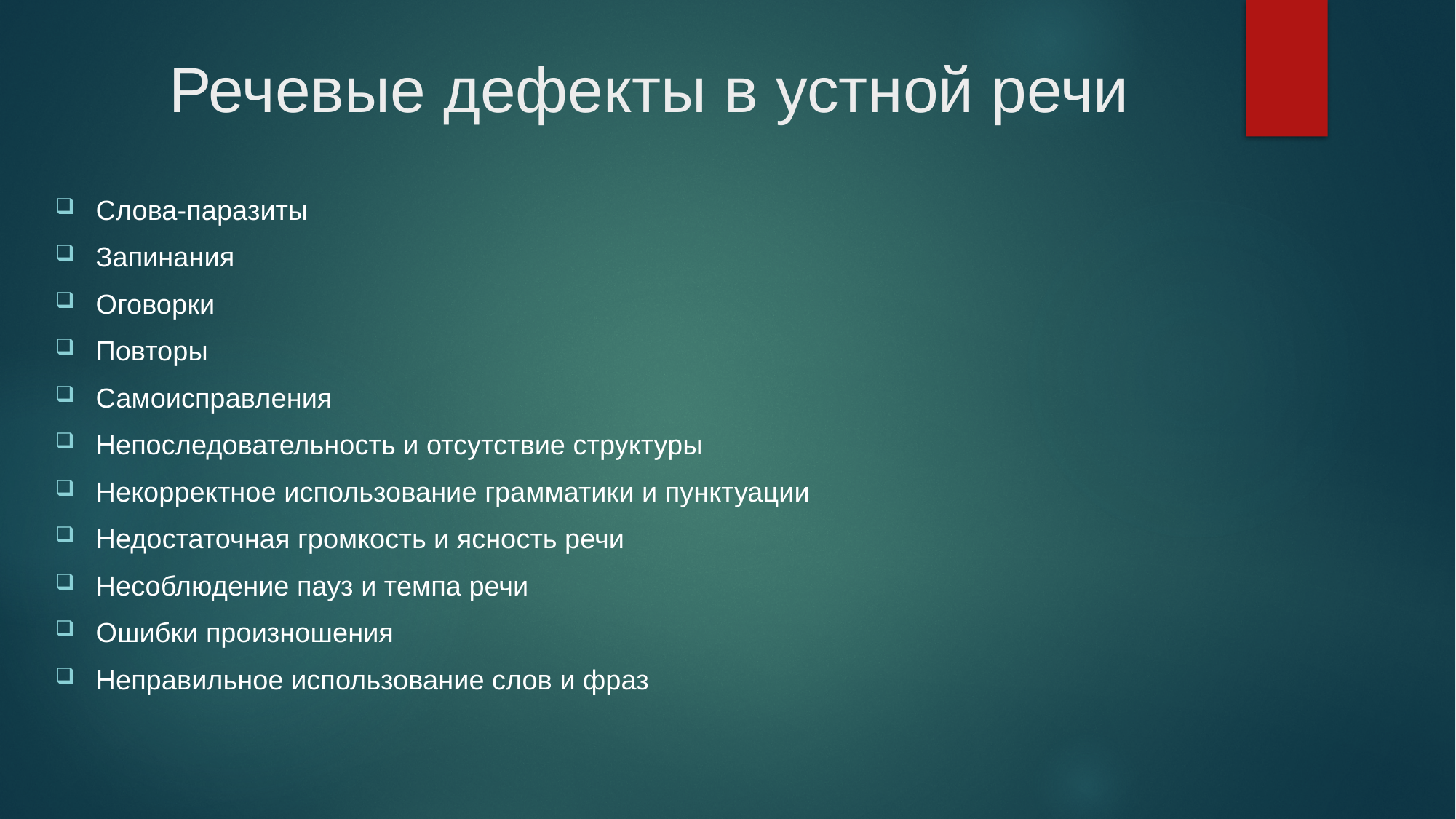

# Речевые дефекты в устной речи
Слова-паразиты
Запинания
Оговорки
Повторы
Самоисправления
Непоследовательность и отсутствие структуры
Некорректное использование грамматики и пунктуации
Недостаточная громкость и ясность речи
Несоблюдение пауз и темпа речи
Ошибки произношения
Неправильное использование слов и фраз